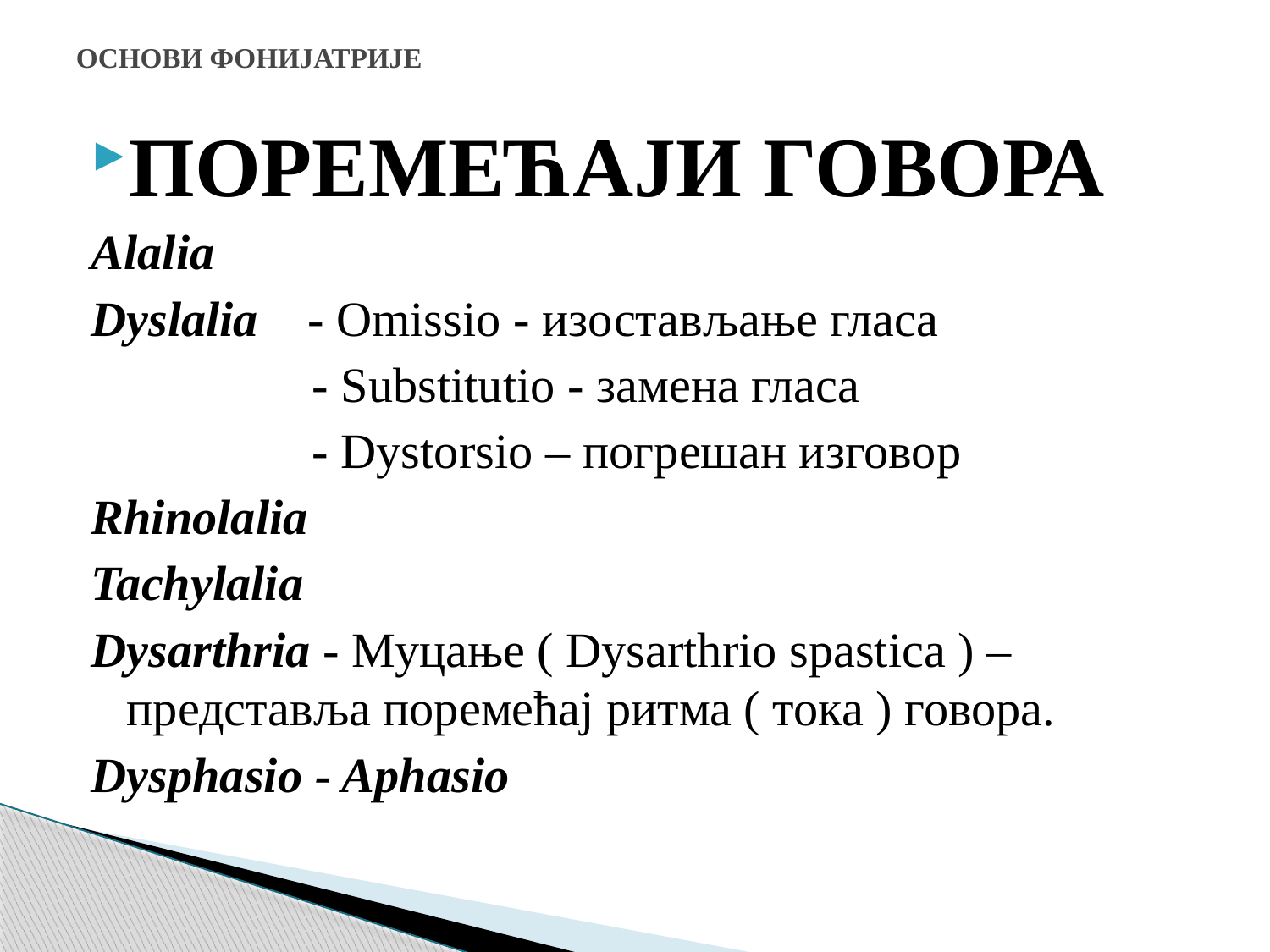

# ОСНОВИ ФОНИЈАТРИЈЕ
ПОРЕМЕЋАЈИ ГОВОРА
Alalia
Dyslalia    - Omissio - изостављање гласа
                  - Substitutio - замена гласа
                  - Dystorsio – погрешан изговор
Rhinolalia
Tachylalia
Dysarthria - Муцање ( Dysarthrio spastica ) – представља поремећај ритма ( тока ) говора.
Dysphasio - Aphasio